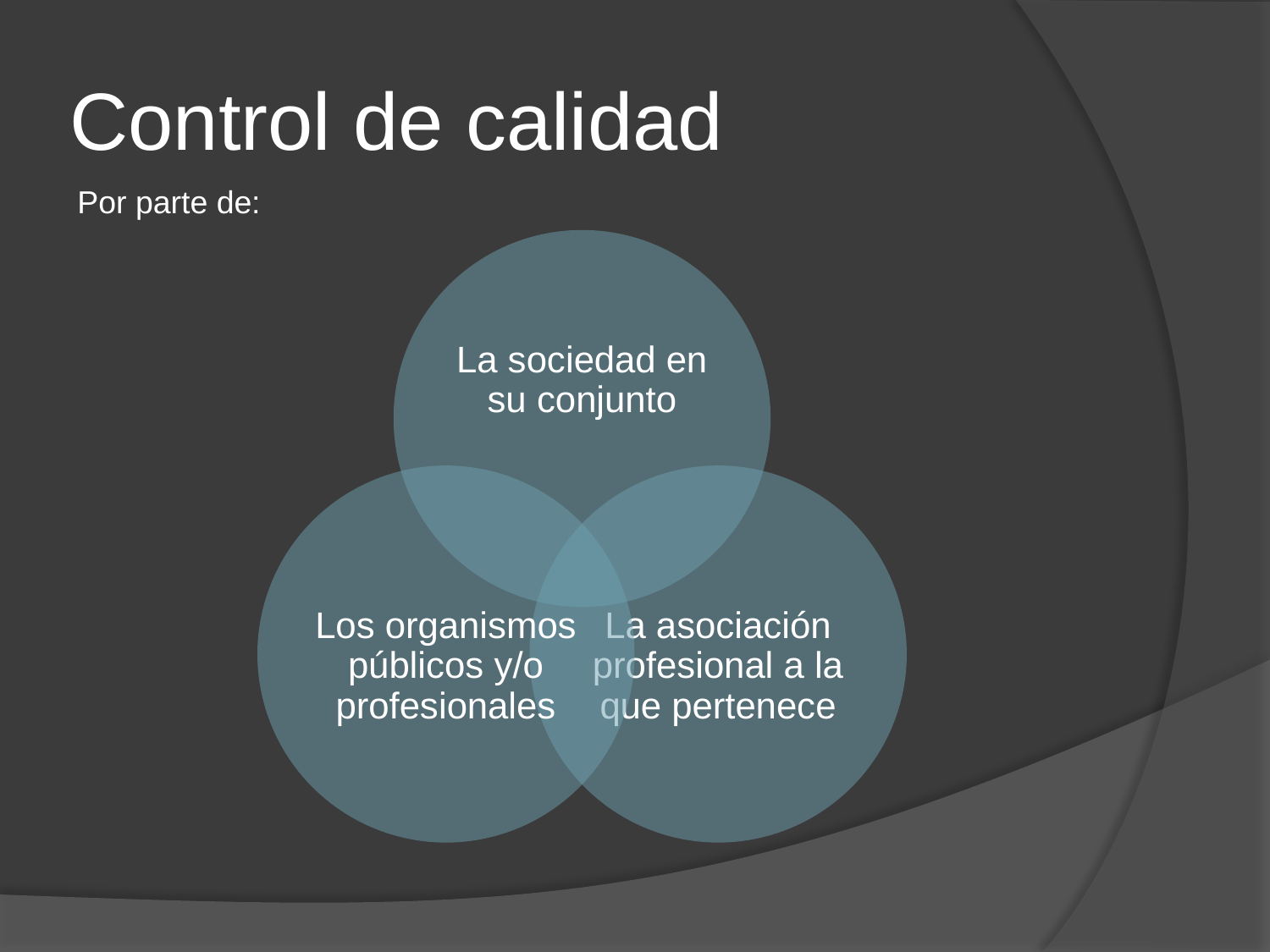

# Control de calidad
Por parte de:
La sociedad en su conjunto
La asociación profesional a la que pertenece
Los organismos públicos y/o profesionales